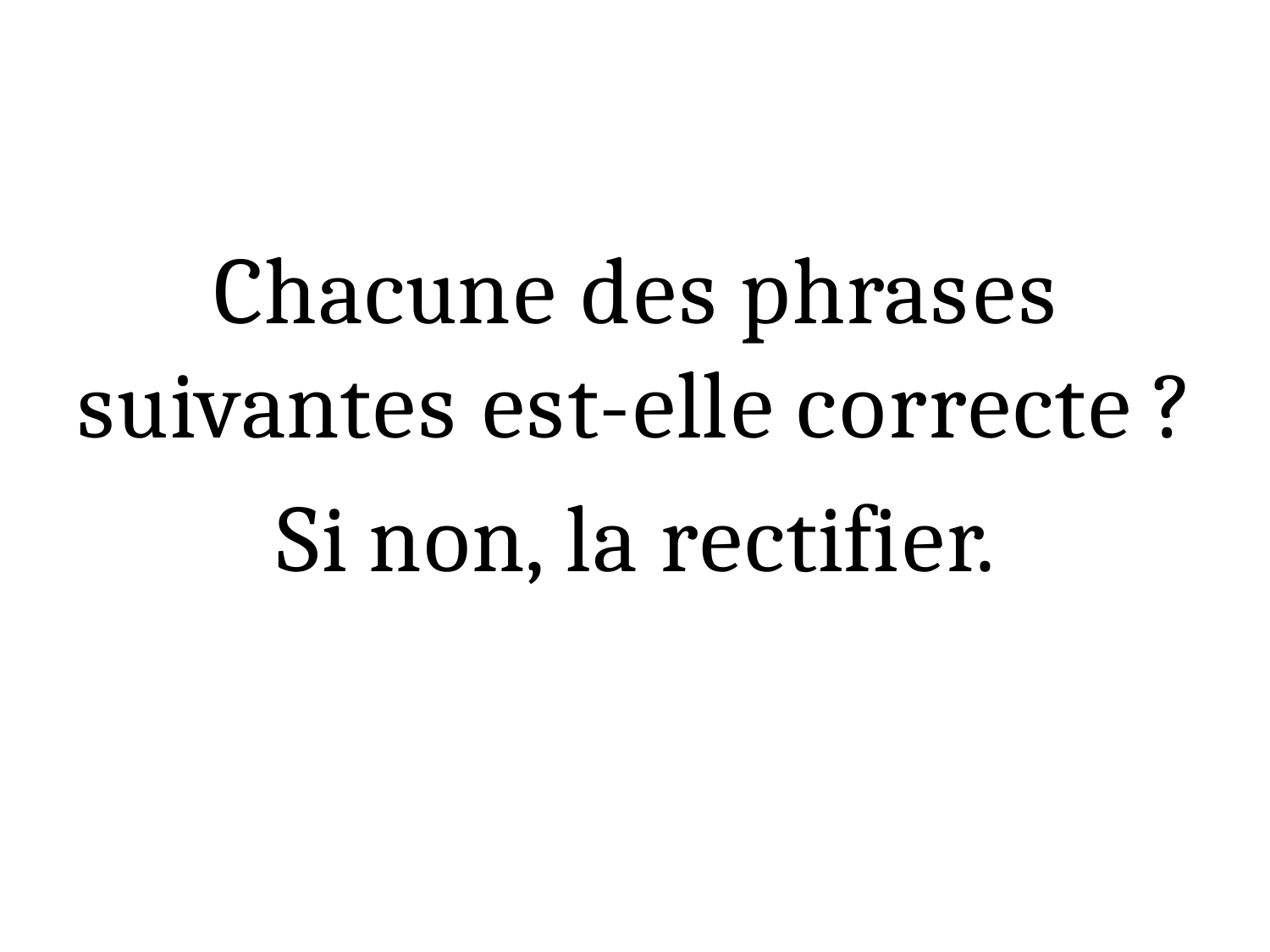

Chacune des phrases suivantes est-elle correcte ?
Si non, la rectifier.